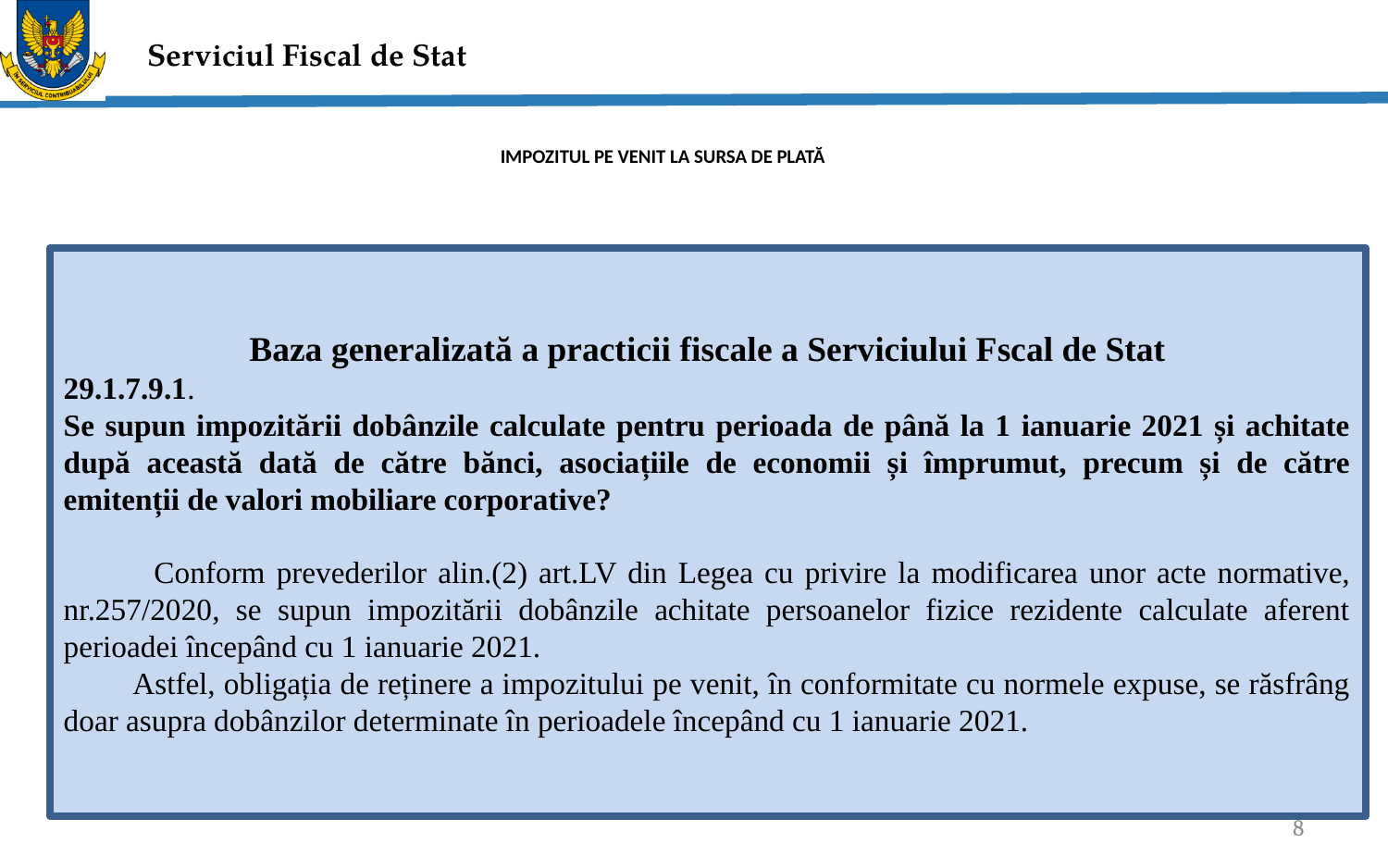

# IMPOZITUL PE VENIT LA SURSA DE PLATĂ
Baza generalizată a practicii fiscale a Serviciului Fscal de Stat
29.1.7.9.1.
Se supun impozitării dobânzile calculate pentru perioada de până la 1 ianuarie 2021 și achitate după această dată de către bănci, asociațiile de economii și împrumut, precum și de către emitenții de valori mobiliare corporative?

        Conform prevederilor alin.(2) art.LV din Legea cu privire la modificarea unor acte normative, nr.257/2020, se supun impozitării dobânzile achitate persoanelor fizice rezidente calculate aferent perioadei începând cu 1 ianuarie 2021.
        Astfel, obligația de reținere a impozitului pe venit, în conformitate cu normele expuse, se răsfrâng doar asupra dobânzilor determinate în perioadele începând cu 1 ianuarie 2021.
8